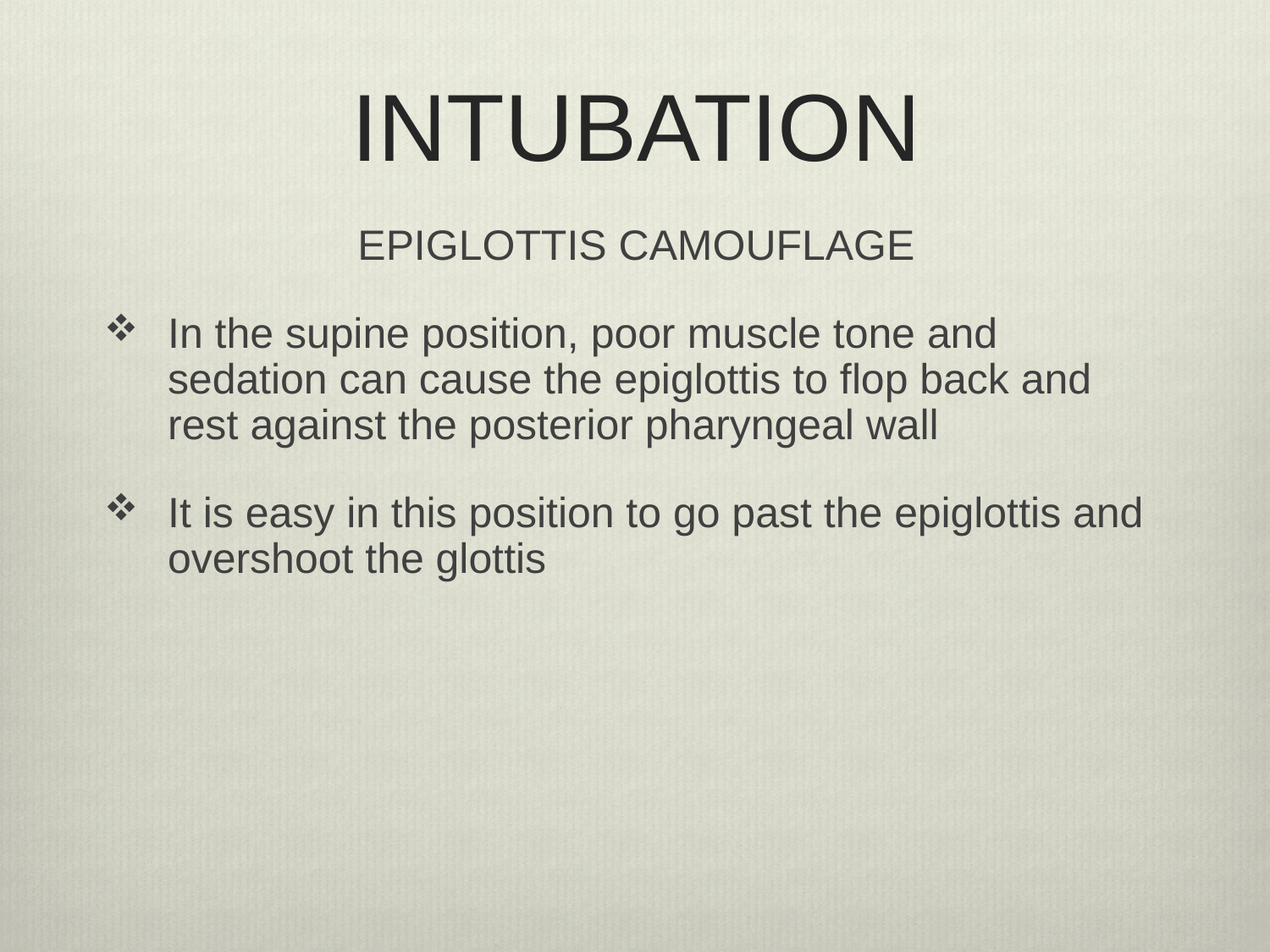

# INTUBATION
EPIGLOTTIS CAMOUFLAGE
In the supine position, poor muscle tone and sedation can cause the epiglottis to flop back and rest against the posterior pharyngeal wall
It is easy in this position to go past the epiglottis and overshoot the glottis